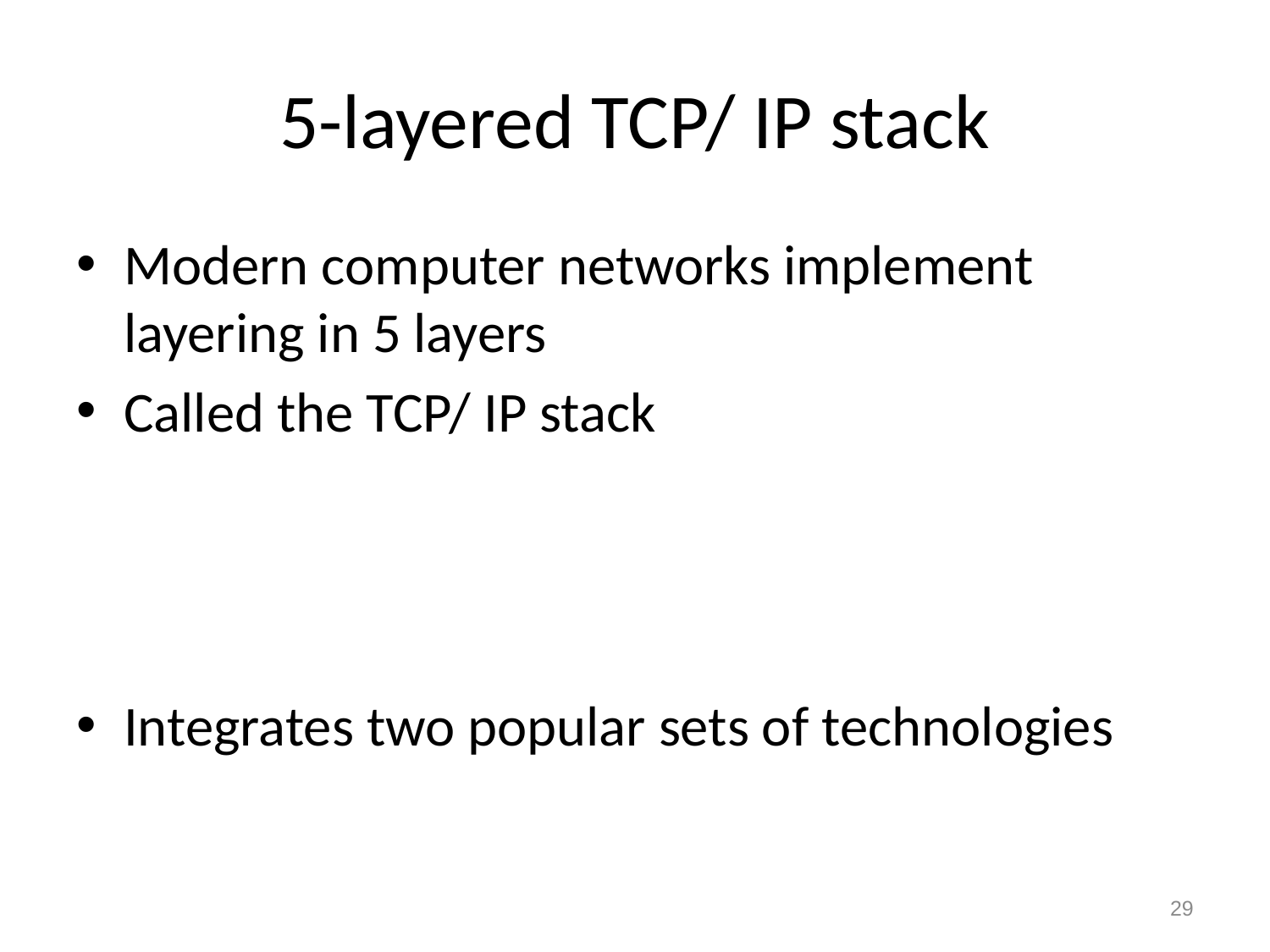

# 5-layered TCP/ IP stack
Modern computer networks implement layering in 5 layers
Called the TCP/ IP stack

Integrates two popular sets of technologies

29